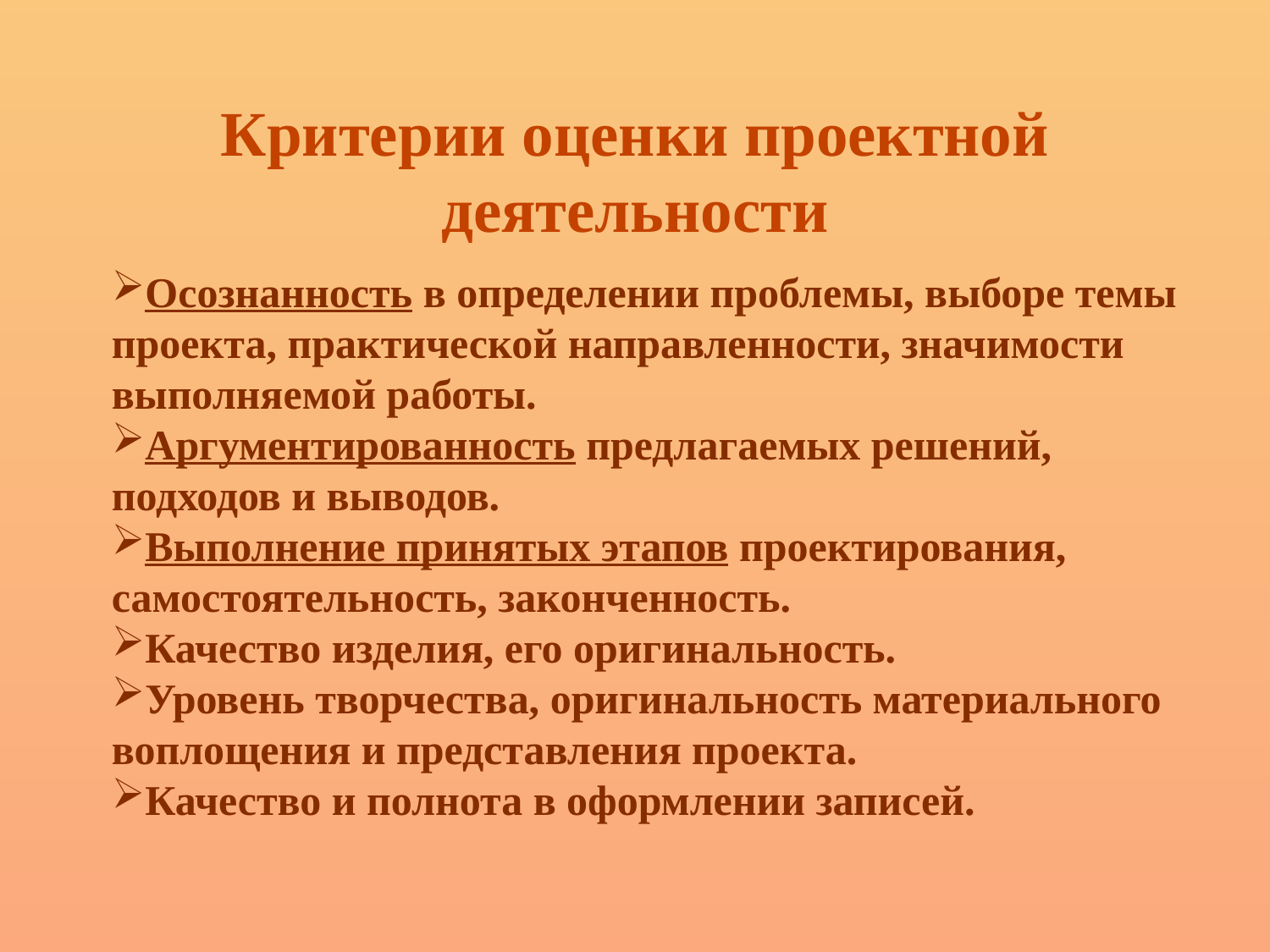

Критерии оценки проектной деятельности
Осознанность в определении проблемы, выборе темы проекта, практической направленности, значимости выполняемой работы.
Аргументированность предлагаемых решений, подходов и выводов.
Выполнение принятых этапов проектирования,  самостоятельность, законченность.
Качество изделия, его оригинальность.
Уровень творчества, оригинальность материального воплощения и представления проекта.
Качество и полнота в оформлении записей.